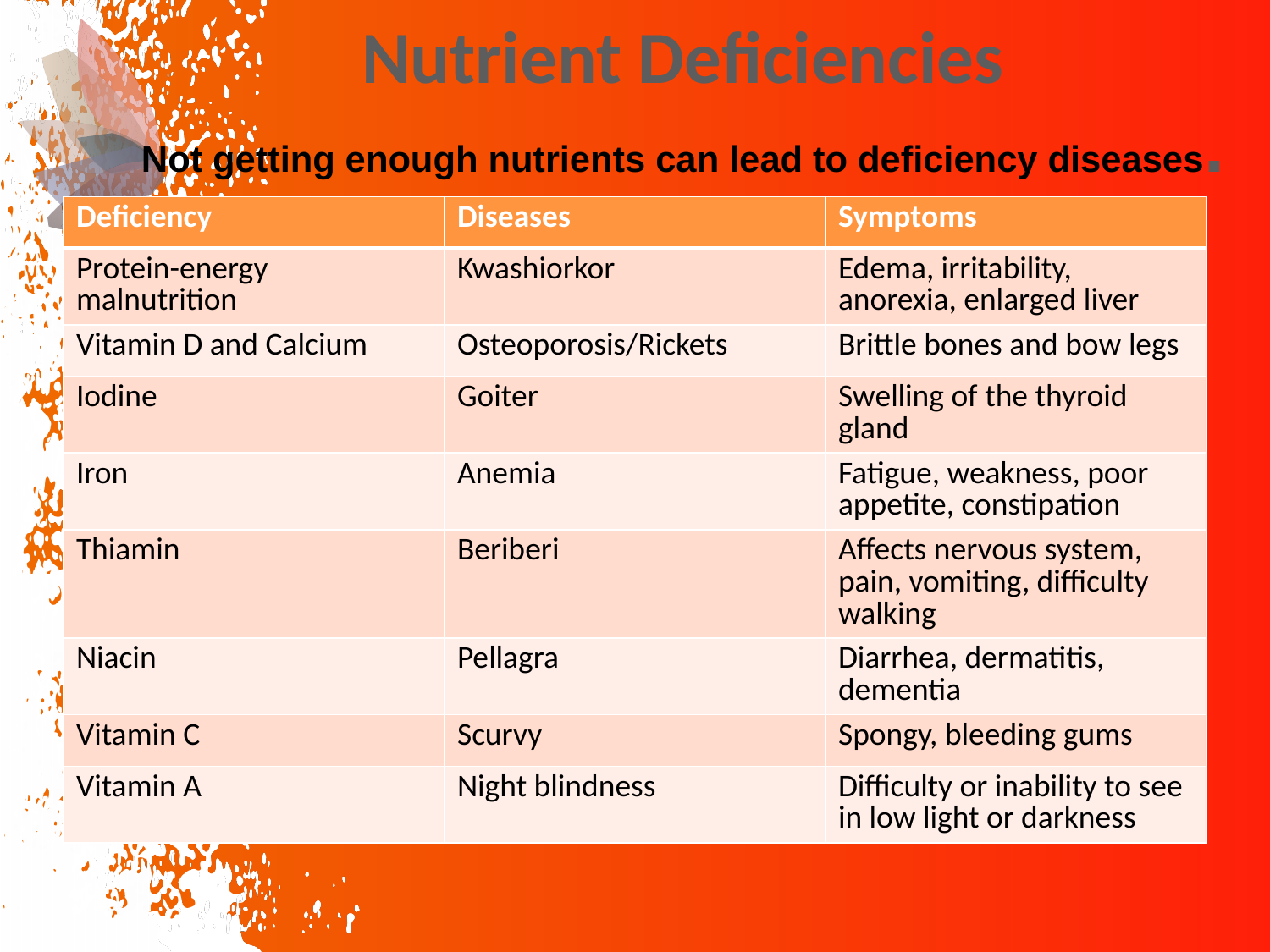

# Nutrient Deficiencies Not getting enough nutrients can lead to deficiency diseases.
| Deficiency | Diseases | Symptoms |
| --- | --- | --- |
| Protein-energy malnutrition | Kwashiorkor | Edema, irritability, anorexia, enlarged liver |
| Vitamin D and Calcium | Osteoporosis/Rickets | Brittle bones and bow legs |
| Iodine | Goiter | Swelling of the thyroid gland |
| Iron | Anemia | Fatigue, weakness, poor appetite, constipation |
| Thiamin | Beriberi | Affects nervous system, pain, vomiting, difficulty walking |
| Niacin | Pellagra | Diarrhea, dermatitis, dementia |
| Vitamin C | Scurvy | Spongy, bleeding gums |
| Vitamin A | Night blindness | Difficulty or inability to see in low light or darkness |